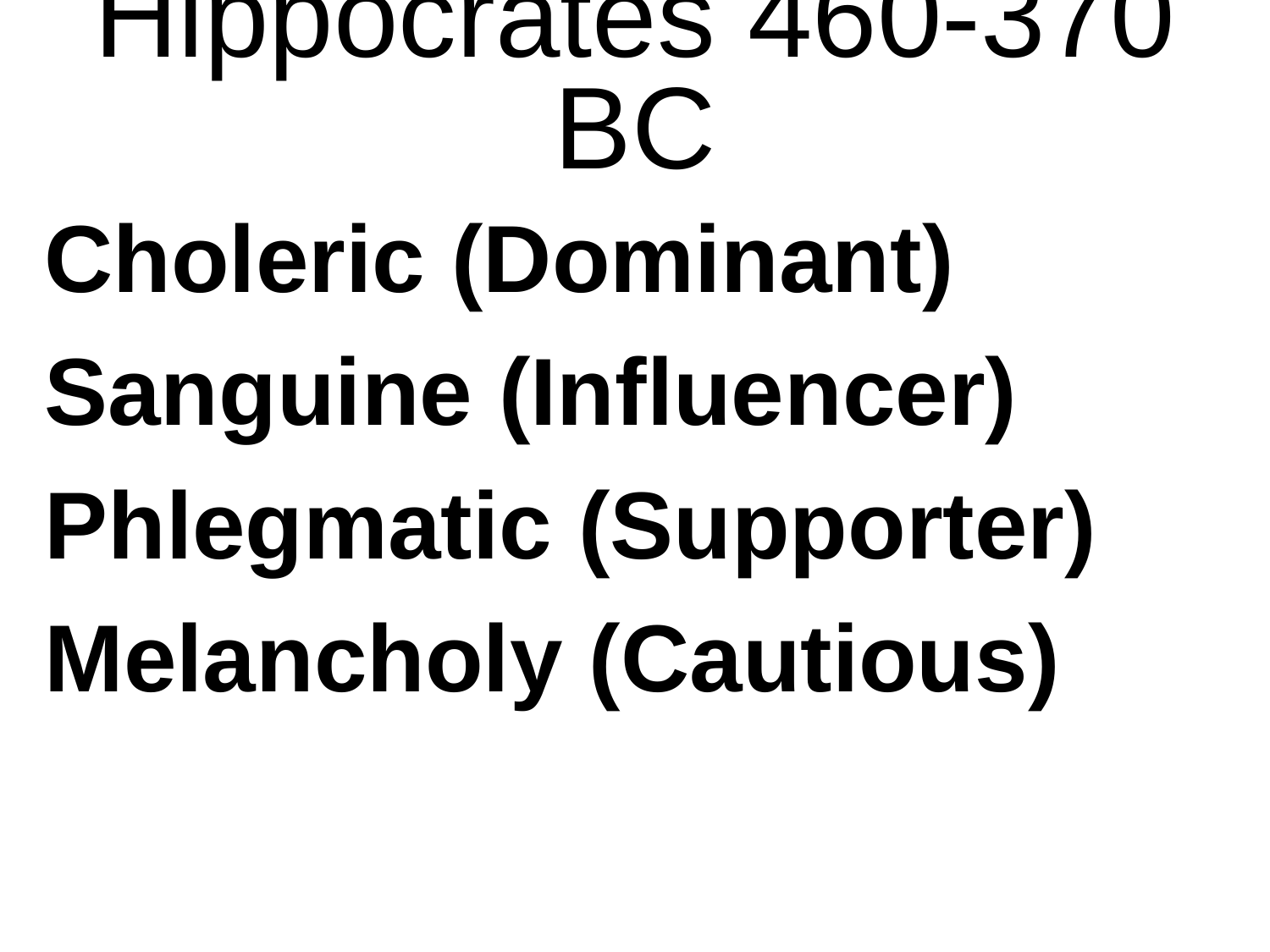

# Hippocrates 460-370 BC
Choleric (Dominant)
Sanguine (Influencer)
Phlegmatic (Supporter)
Melancholy (Cautious)